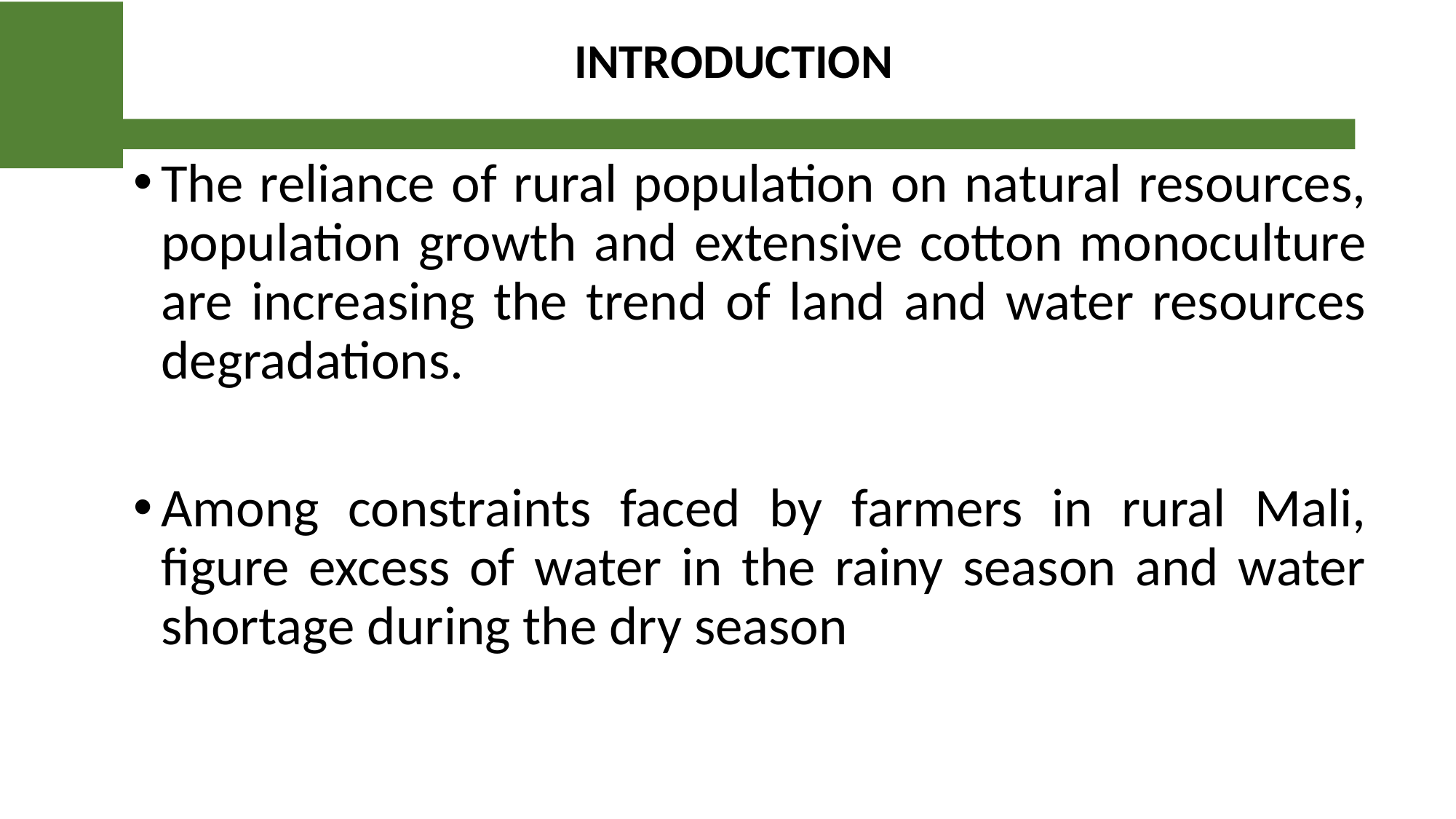

INTRODUCTION

The reliance of rural population on natural resources, population growth and extensive cotton monoculture are increasing the trend of land and water resources degradations.

Among constraints faced by farmers in rural Mali, figure excess of water in the rainy season and water shortage during the dry season